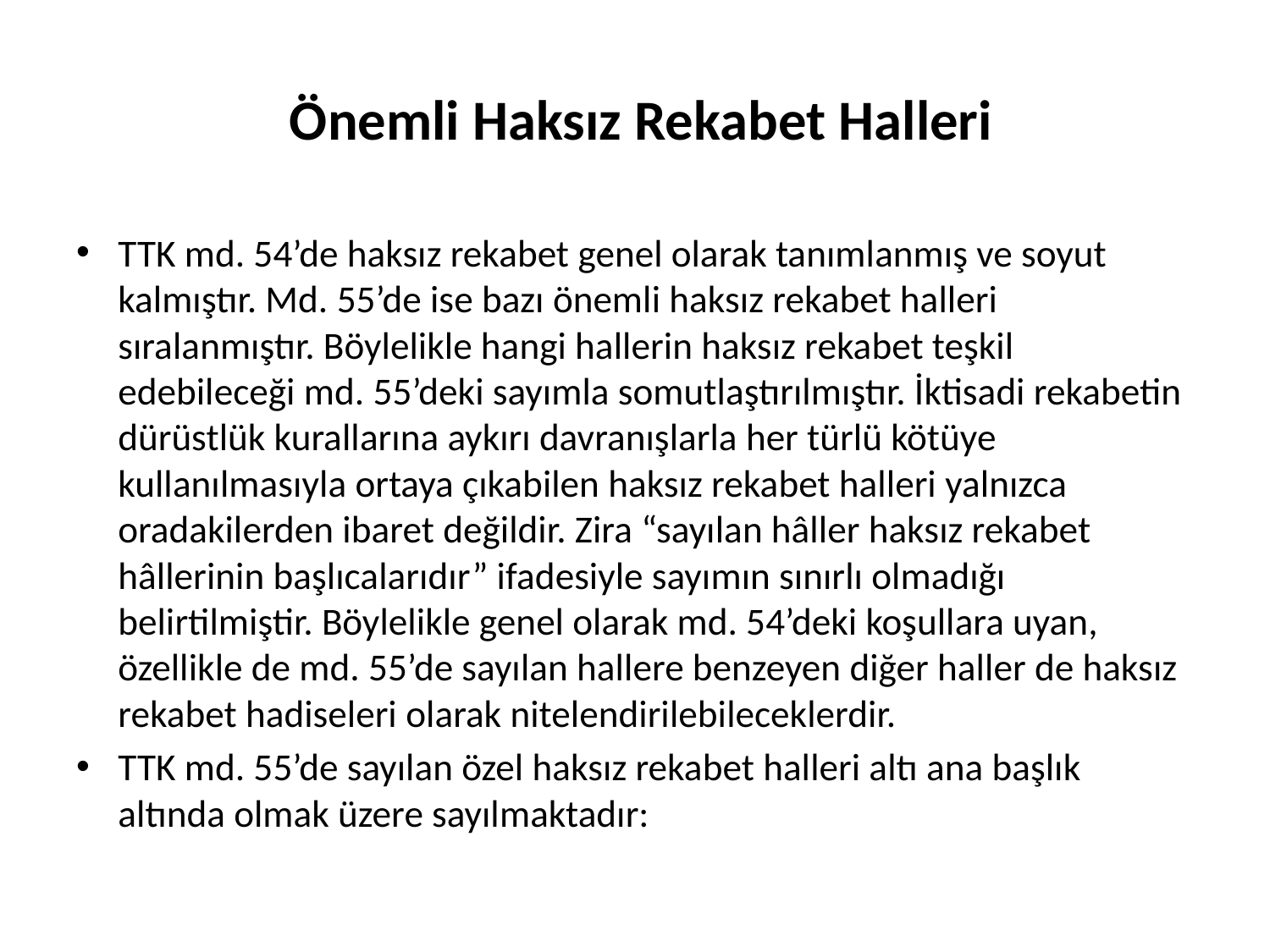

# Önemli Haksız Rekabet Halleri
TTK md. 54’de haksız rekabet genel olarak tanımlanmış ve soyut kalmıştır. Md. 55’de ise bazı önemli haksız rekabet halleri sıralanmıştır. Böylelikle hangi hallerin haksız rekabet teşkil edebileceği md. 55’deki sayımla somutlaştırılmıştır. İktisadi rekabetin dürüstlük kurallarına aykırı davranışlarla her türlü kötüye kullanılmasıyla ortaya çıkabilen haksız rekabet halleri yalnızca oradakilerden ibaret değildir. Zira “sayılan hâller haksız rekabet hâllerinin başlıcalarıdır” ifadesiyle sayımın sınırlı olmadığı belirtilmiştir. Böylelikle genel olarak md. 54’deki koşullara uyan, özellikle de md. 55’de sayılan hallere benzeyen diğer haller de haksız rekabet hadiseleri olarak nitelendirilebileceklerdir.
TTK md. 55’de sayılan özel haksız rekabet halleri altı ana başlık altında olmak üzere sayılmaktadır: